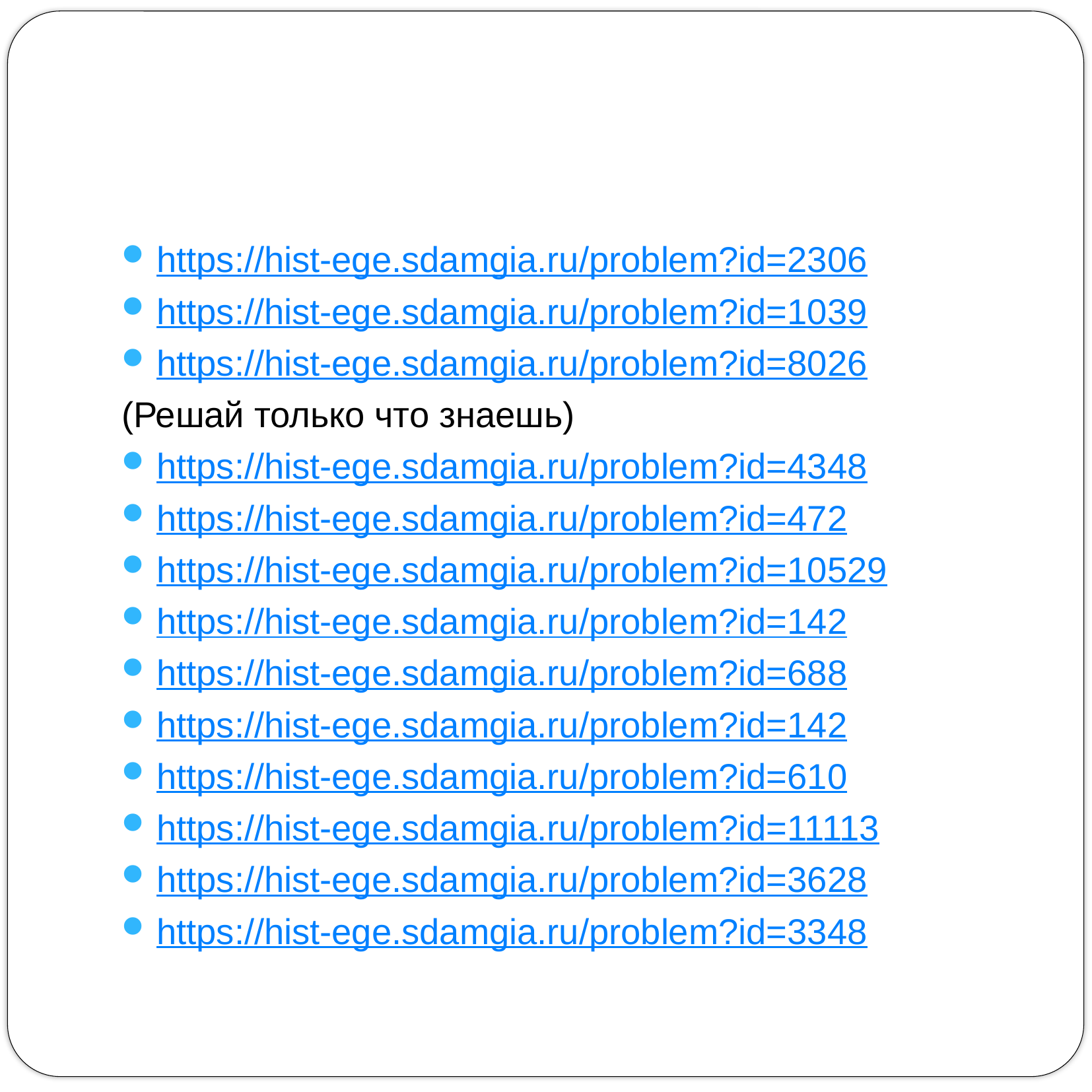

#
https://hist-ege.sdamgia.ru/problem?id=2306
https://hist-ege.sdamgia.ru/problem?id=1039
https://hist-ege.sdamgia.ru/problem?id=8026
(Решай только что знаешь)
https://hist-ege.sdamgia.ru/problem?id=4348
https://hist-ege.sdamgia.ru/problem?id=472
https://hist-ege.sdamgia.ru/problem?id=10529
https://hist-ege.sdamgia.ru/problem?id=142
https://hist-ege.sdamgia.ru/problem?id=688
https://hist-ege.sdamgia.ru/problem?id=142
https://hist-ege.sdamgia.ru/problem?id=610
https://hist-ege.sdamgia.ru/problem?id=11113
https://hist-ege.sdamgia.ru/problem?id=3628
https://hist-ege.sdamgia.ru/problem?id=3348